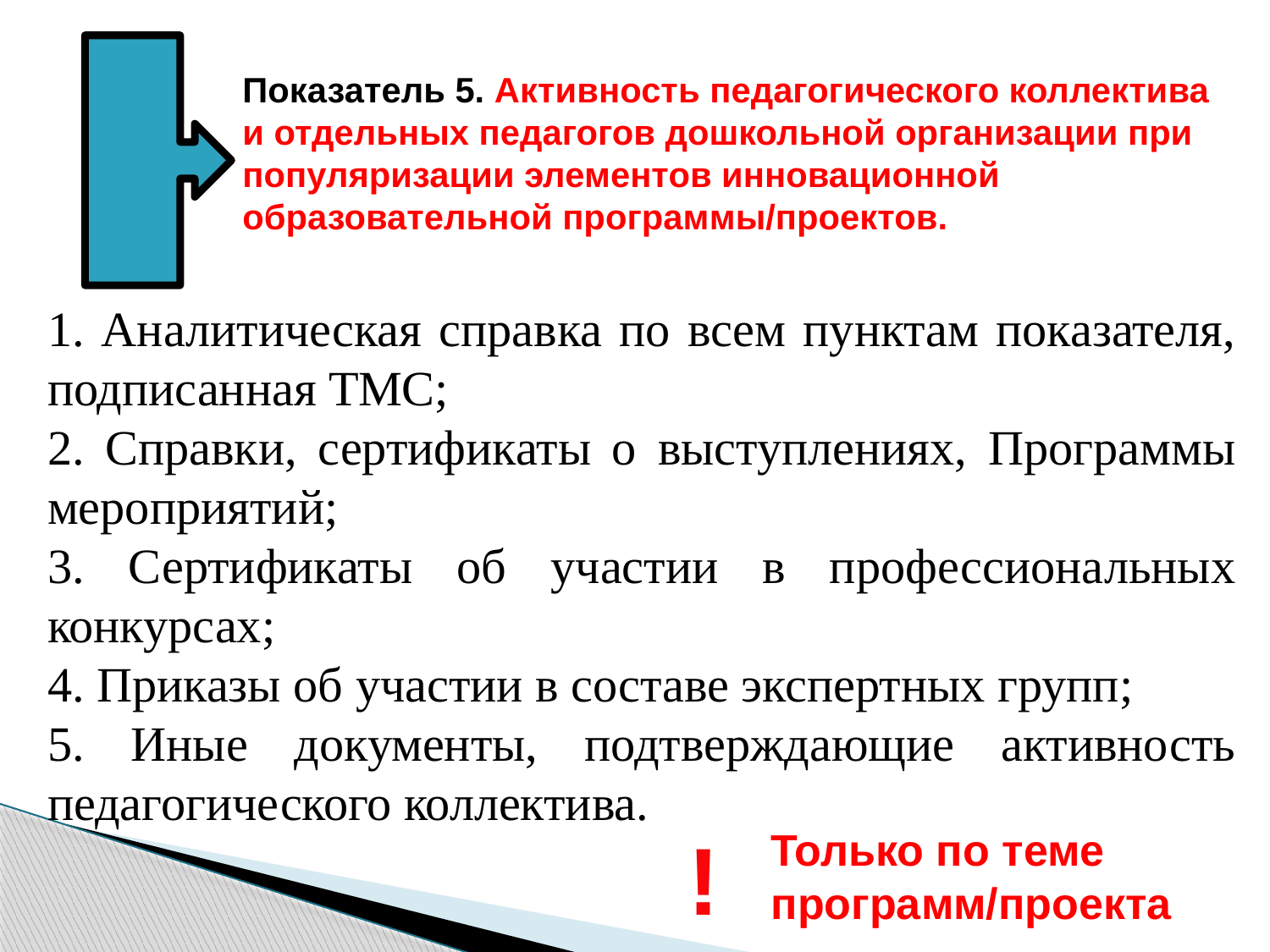

Показатель 5. Активность педагогического коллектива и отдельных педагогов дошкольной организации при популяризации элементов инновационной образовательной программы/проектов.
1. Аналитическая справка по всем пунктам показателя, подписанная ТМС;
2. Справки, сертификаты о выступлениях, Программы мероприятий;
3. Сертификаты об участии в профессиональных конкурсах;
4. Приказы об участии в составе экспертных групп;
5. Иные документы, подтверждающие активность педагогического коллектива.
!
Только по теме программ/проекта